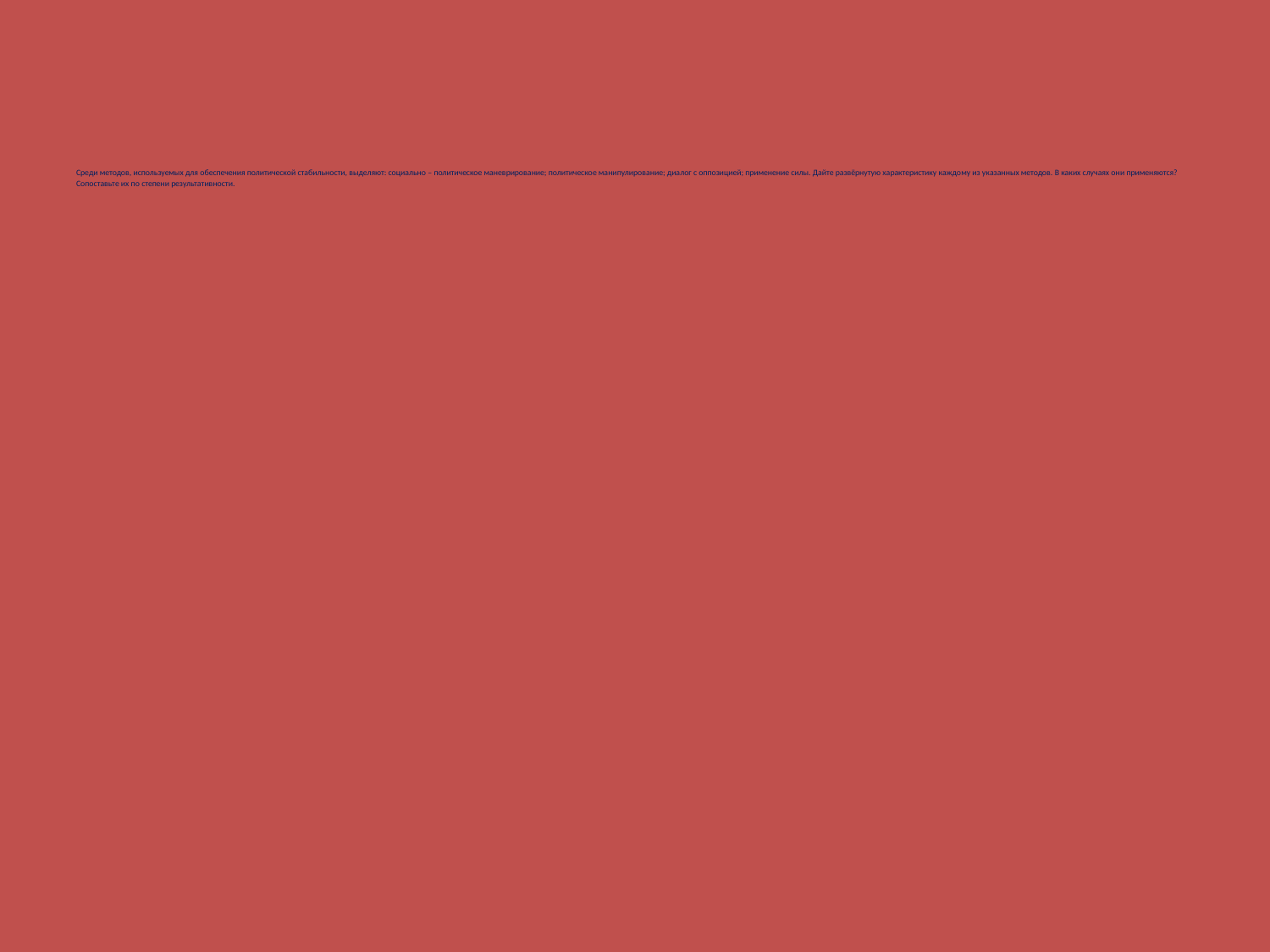

# Среди методов, используемых для обеспечения политической стабильности, выделяют: социально – политическое маневрирование; политическое манипулирование; диалог с оппозицией; применение силы. Дайте развёрнутую характеристику каждому из указанных методов. В каких случаях они применяются? Сопоставьте их по степени результативности.